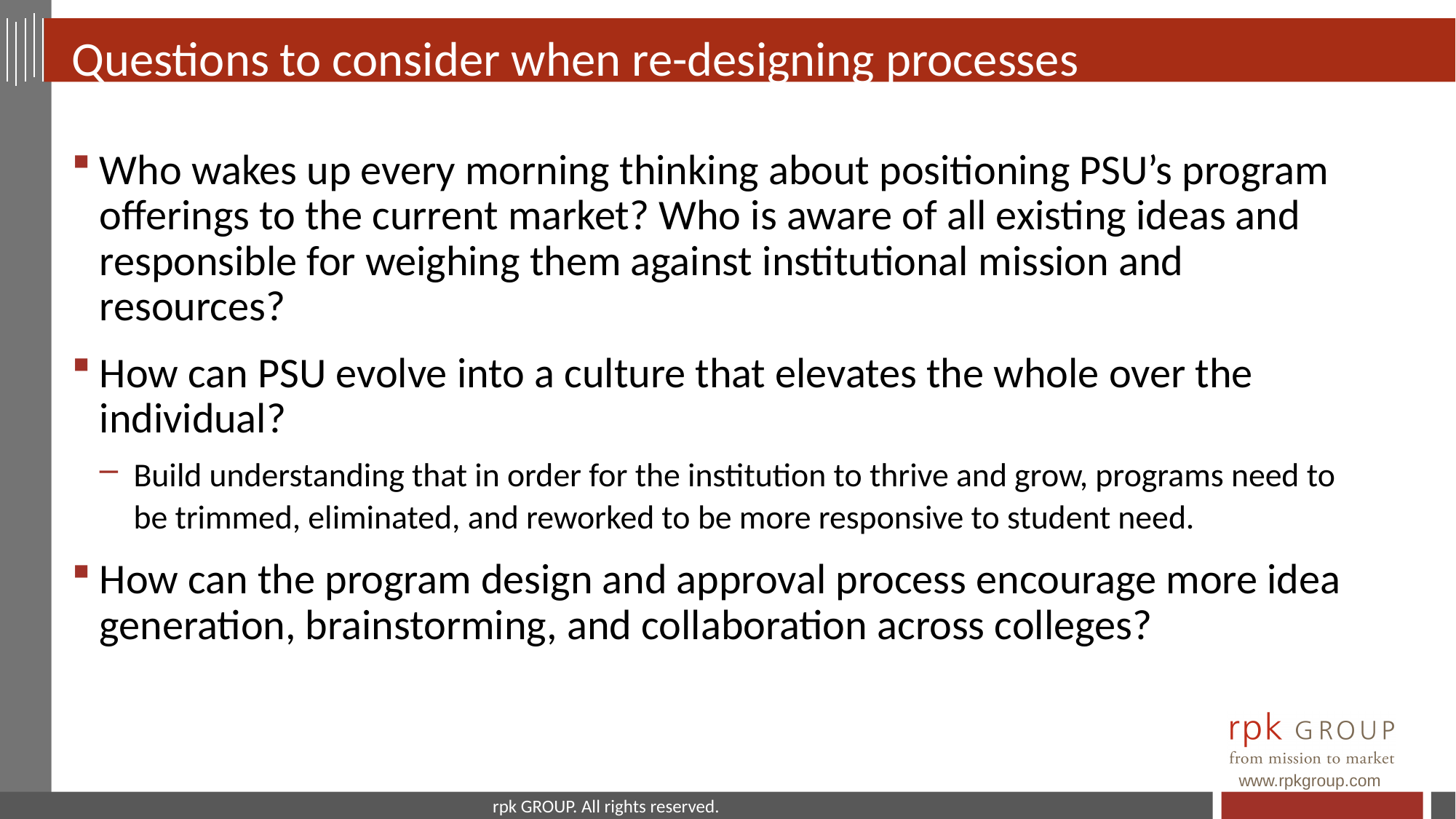

# Questions to consider when re-designing processes
Who wakes up every morning thinking about positioning PSU’s program offerings to the current market? Who is aware of all existing ideas and responsible for weighing them against institutional mission and resources?
How can PSU evolve into a culture that elevates the whole over the individual?
Build understanding that in order for the institution to thrive and grow, programs need to be trimmed, eliminated, and reworked to be more responsive to student need.
How can the program design and approval process encourage more idea generation, brainstorming, and collaboration across colleges?